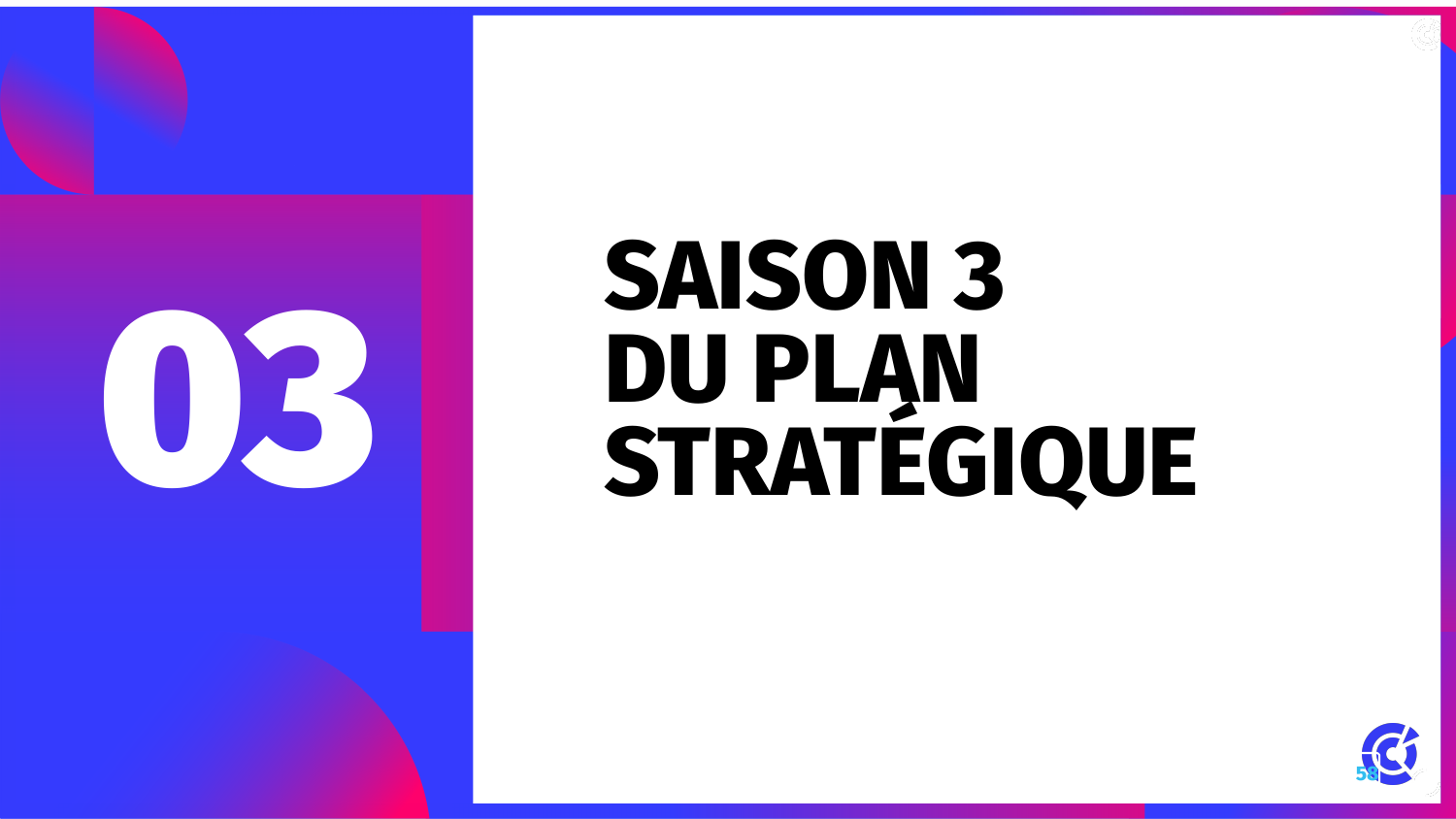

03
# SAISON 3 DU Plan stratégique
58